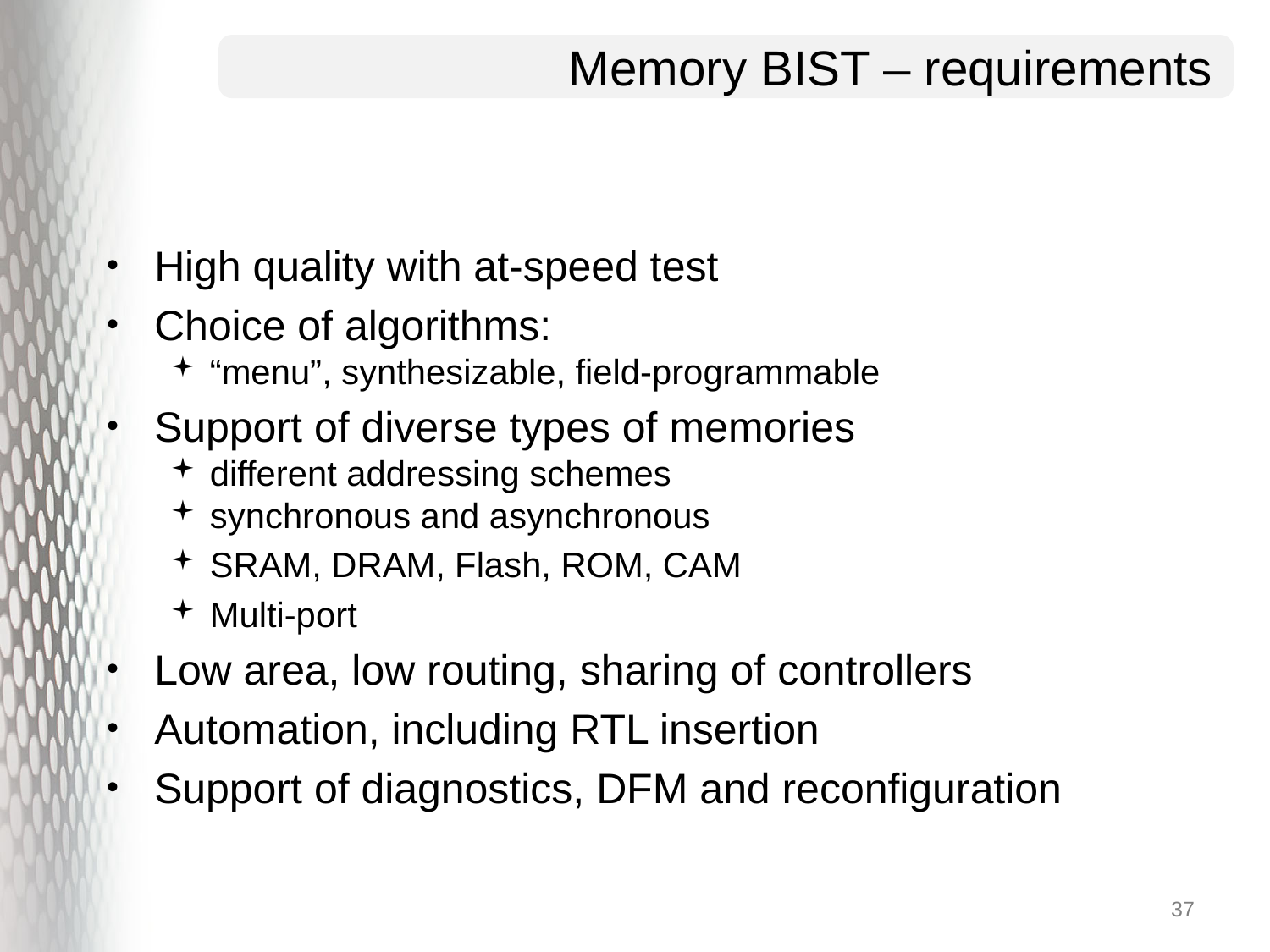

# Memory BIST – requirements
High quality with at-speed test
Choice of algorithms:
“menu”, synthesizable, field-programmable
Support of diverse types of memories
different addressing schemes
synchronous and asynchronous
SRAM, DRAM, Flash, ROM, CAM
Multi-port
Low area, low routing, sharing of controllers
Automation, including RTL insertion
Support of diagnostics, DFM and reconfiguration